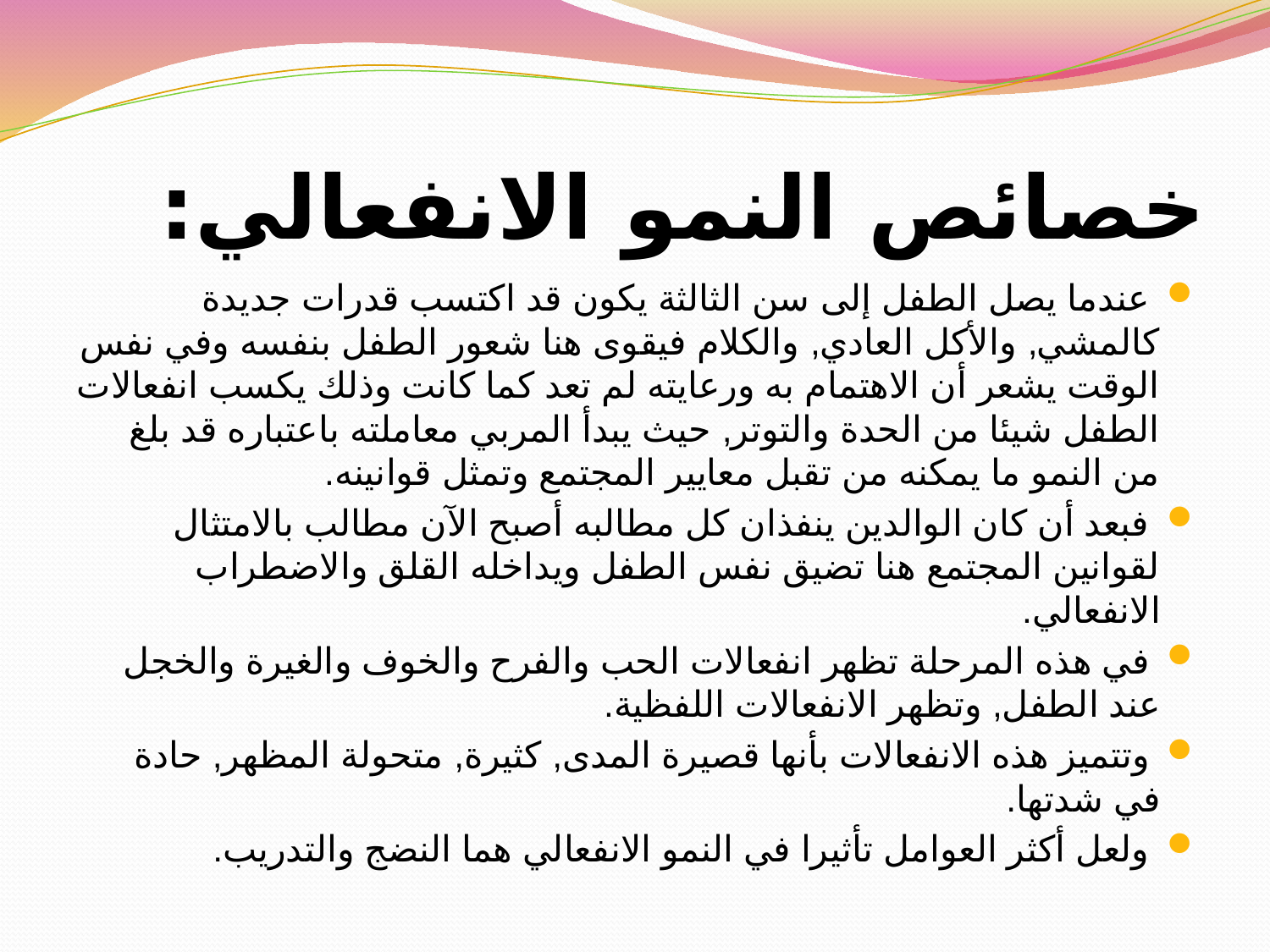

# خصائص النمو الانفعالي:
 عندما يصل الطفل إلى سن الثالثة يكون قد اكتسب قدرات جديدة كالمشي, والأكل العادي, والكلام فيقوى هنا شعور الطفل بنفسه وفي نفس الوقت يشعر أن الاهتمام به ورعايته لم تعد كما كانت وذلك يكسب انفعالات الطفل شيئا من الحدة والتوتر, حيث يبدأ المربي معاملته باعتباره قد بلغ من النمو ما يمكنه من تقبل معايير المجتمع وتمثل قوانينه.
 فبعد أن كان الوالدين ينفذان كل مطالبه أصبح الآن مطالب بالامتثال لقوانين المجتمع هنا تضيق نفس الطفل ويداخله القلق والاضطراب الانفعالي.
 في هذه المرحلة تظهر انفعالات الحب والفرح والخوف والغيرة والخجل عند الطفل, وتظهر الانفعالات اللفظية.
 وتتميز هذه الانفعالات بأنها قصيرة المدى, كثيرة, متحولة المظهر, حادة في شدتها.
 ولعل أكثر العوامل تأثيرا في النمو الانفعالي هما النضج والتدريب.